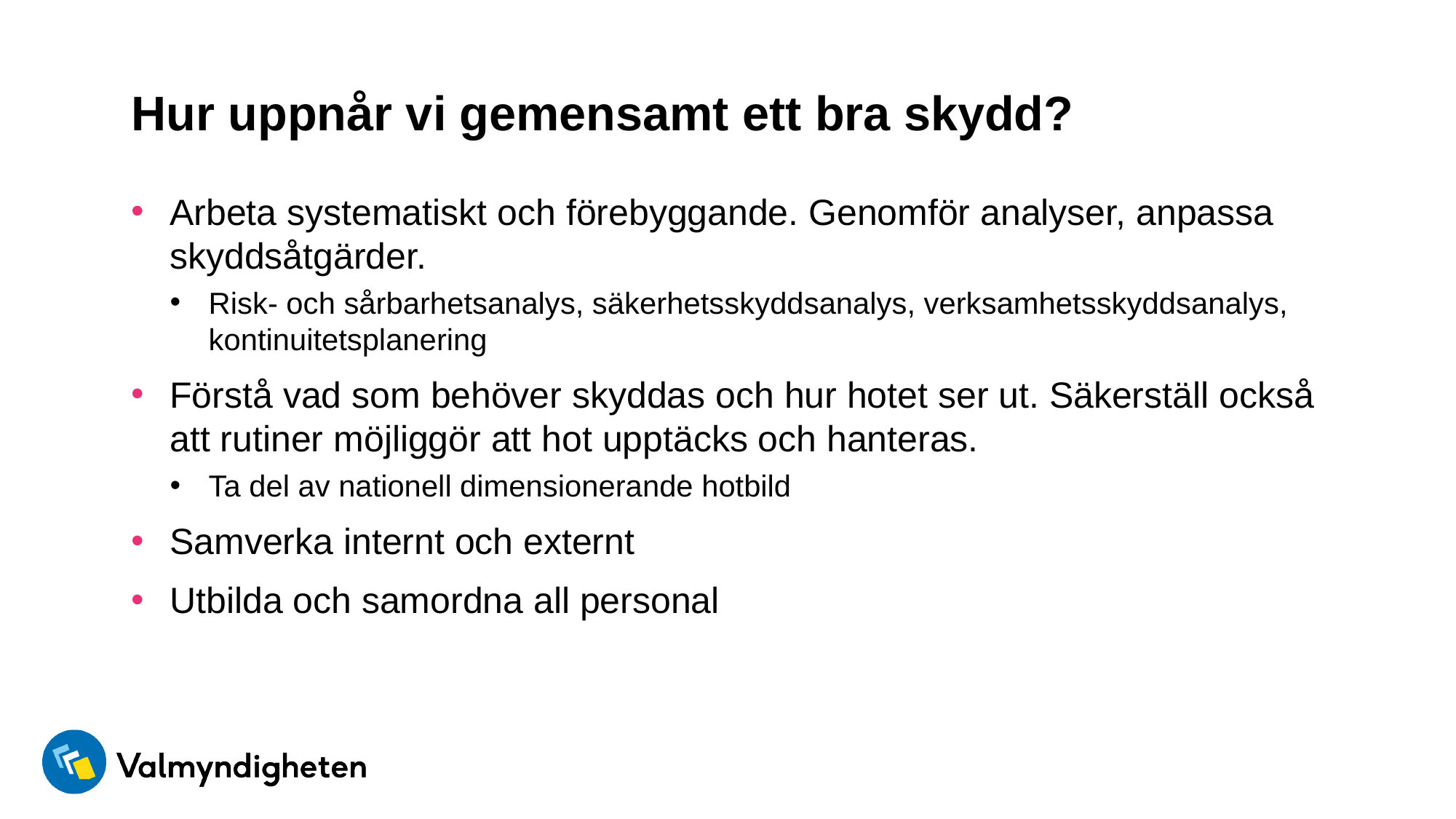

# Hur uppnår vi gemensamt ett bra skydd?
Arbeta systematiskt och förebyggande. Genomför analyser, anpassa skyddsåtgärder.
Risk- och sårbarhetsanalys, säkerhetsskyddsanalys, verksamhetsskyddsanalys, kontinuitetsplanering
Förstå vad som behöver skyddas och hur hotet ser ut. Säkerställ också att rutiner möjliggör att hot upptäcks och hanteras.
Ta del av nationell dimensionerande hotbild
Samverka internt och externt
Utbilda och samordna all personal